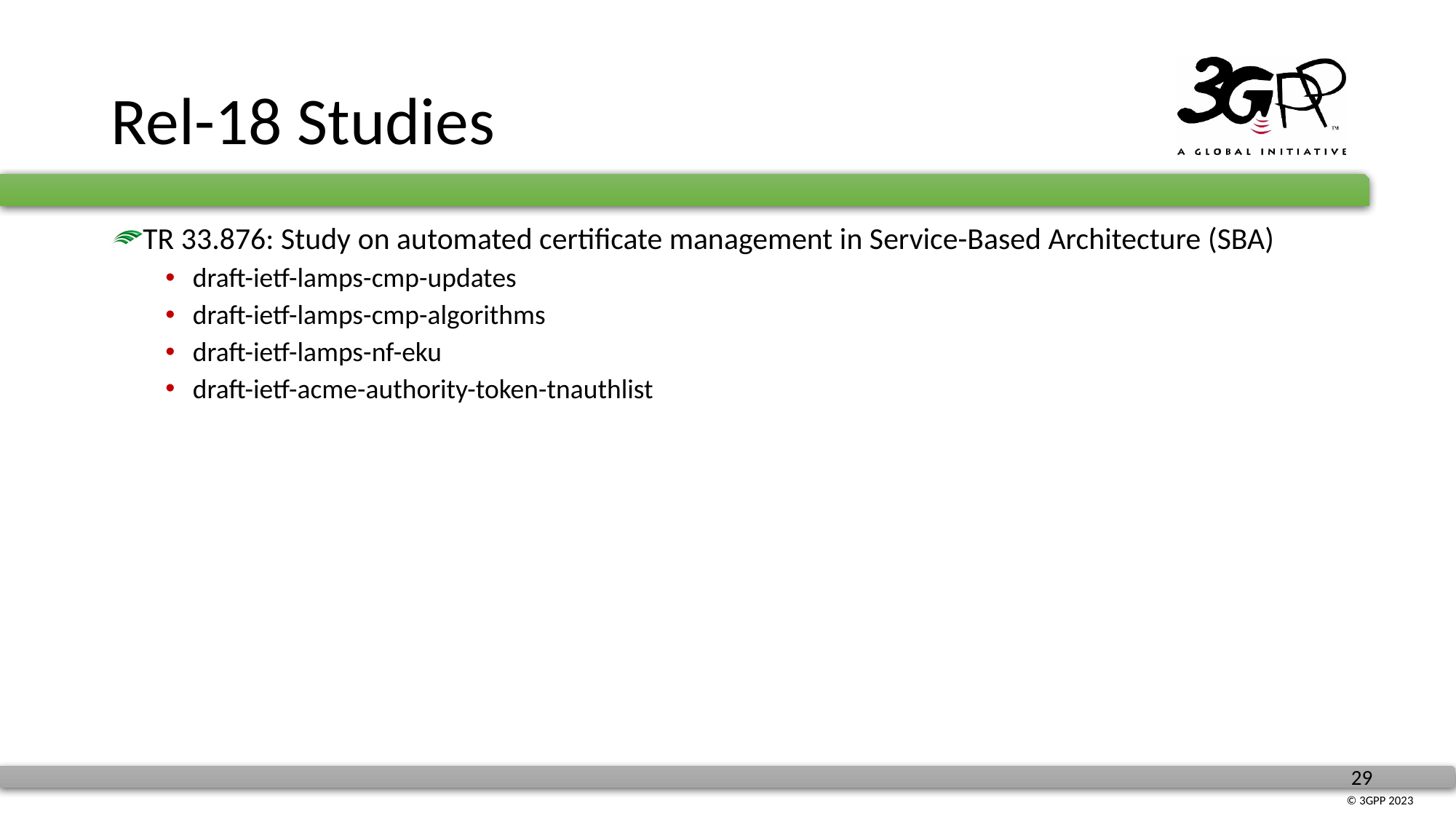

# Rel-18 Studies
TR 33.876: Study on automated certificate management in Service-Based Architecture (SBA)
draft-ietf-lamps-cmp-updates
draft-ietf-lamps-cmp-algorithms
draft-ietf-lamps-nf-eku
draft-ietf-acme-authority-token-tnauthlist